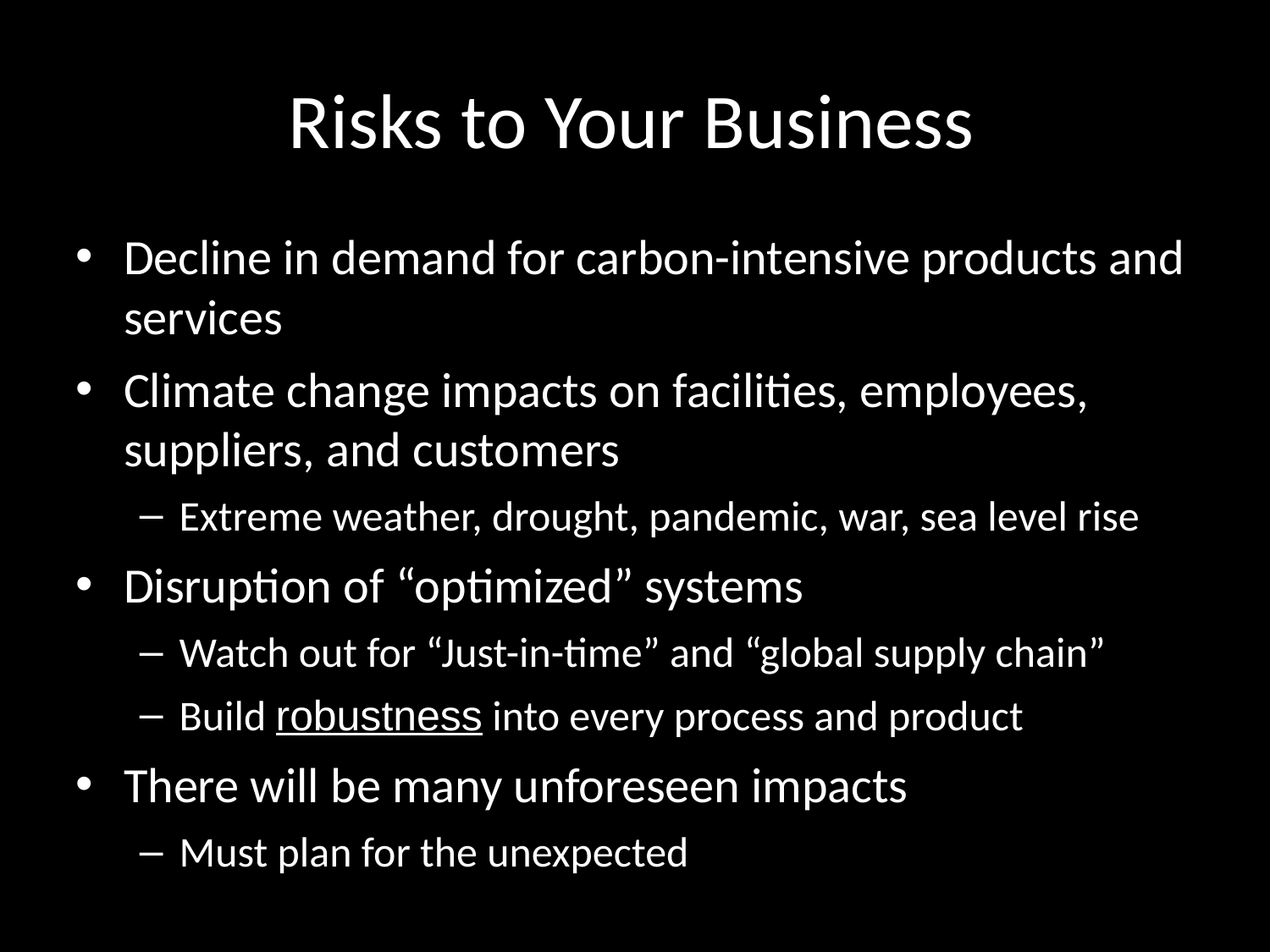

# Risks to Your Business
Decline in demand for carbon-intensive products and services
Climate change impacts on facilities, employees, suppliers, and customers
Extreme weather, drought, pandemic, war, sea level rise
Disruption of “optimized” systems
Watch out for “Just-in-time” and “global supply chain”
Build robustness into every process and product
There will be many unforeseen impacts
Must plan for the unexpected